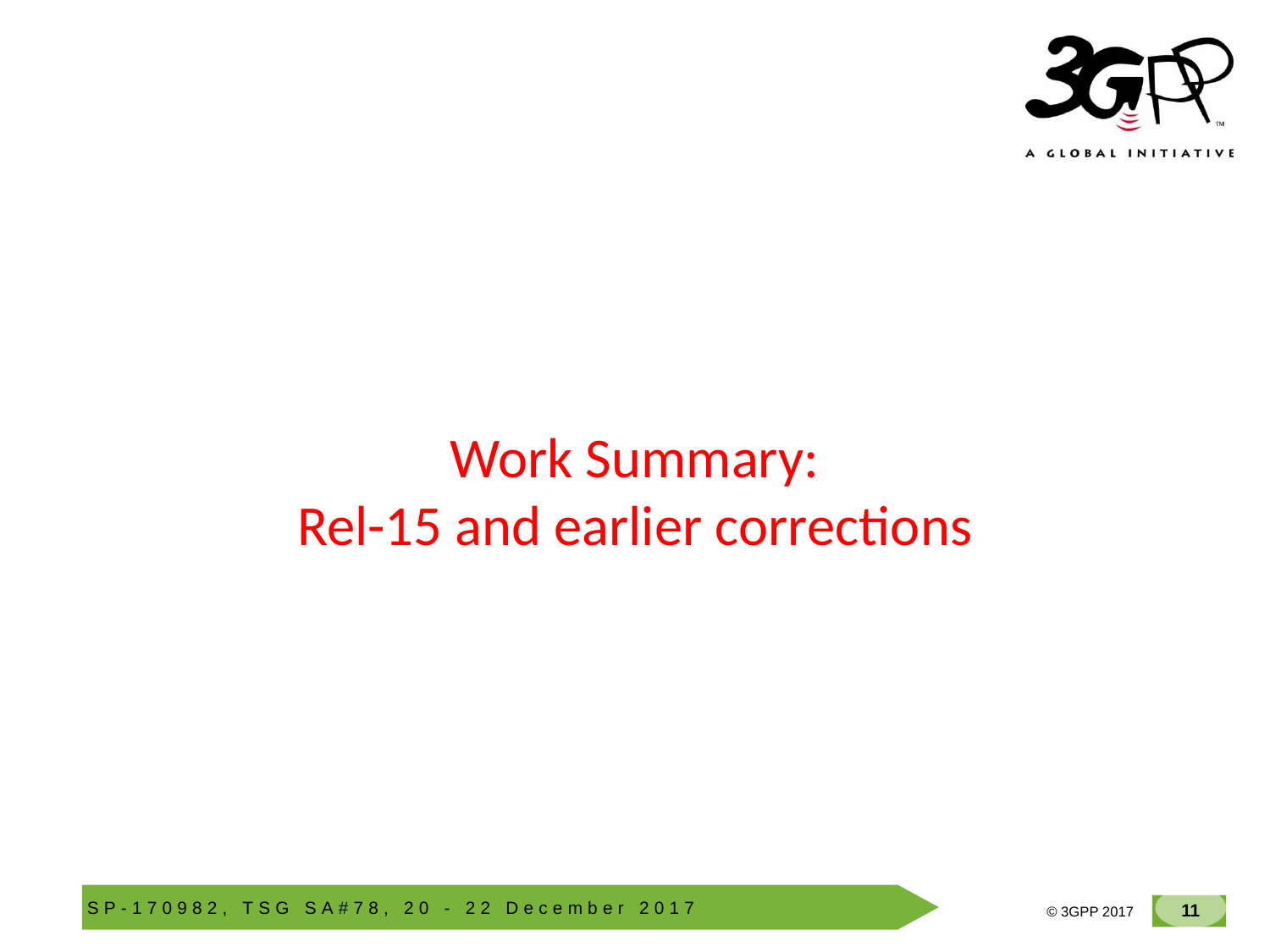

# Work Summary: Rel-15 and earlier corrections